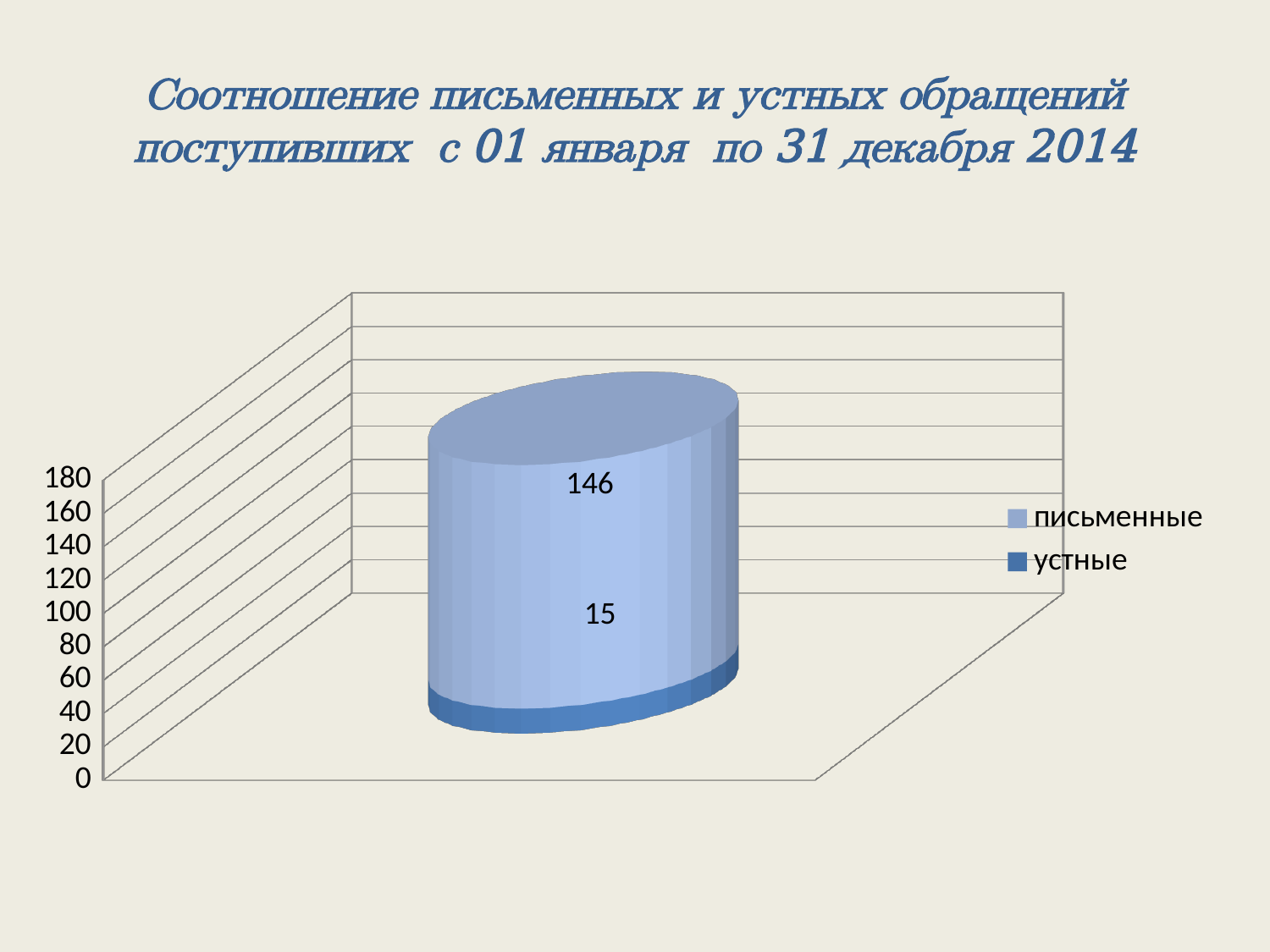

# Соотношение письменных и устных обращений поступивших  с 01 января  по 31 декабря 2014

[unsupported chart]